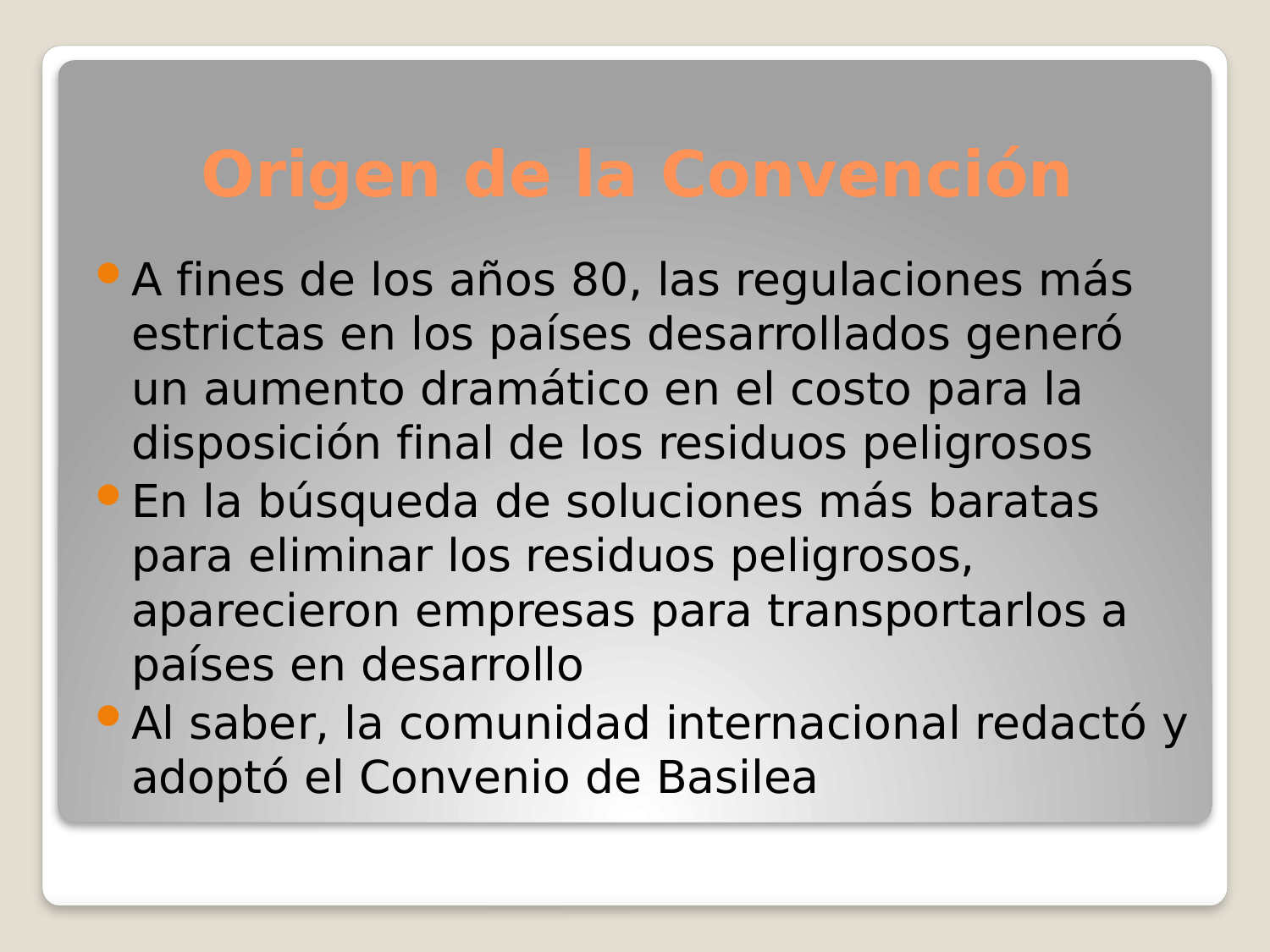

# Origen de la Convención
A fines de los años 80, las regulaciones más estrictas en los países desarrollados generó un aumento dramático en el costo para la disposición final de los residuos peligrosos
En la búsqueda de soluciones más baratas para eliminar los residuos peligrosos, aparecieron empresas para transportarlos a países en desarrollo
Al saber, la comunidad internacional redactó y adoptó el Convenio de Basilea